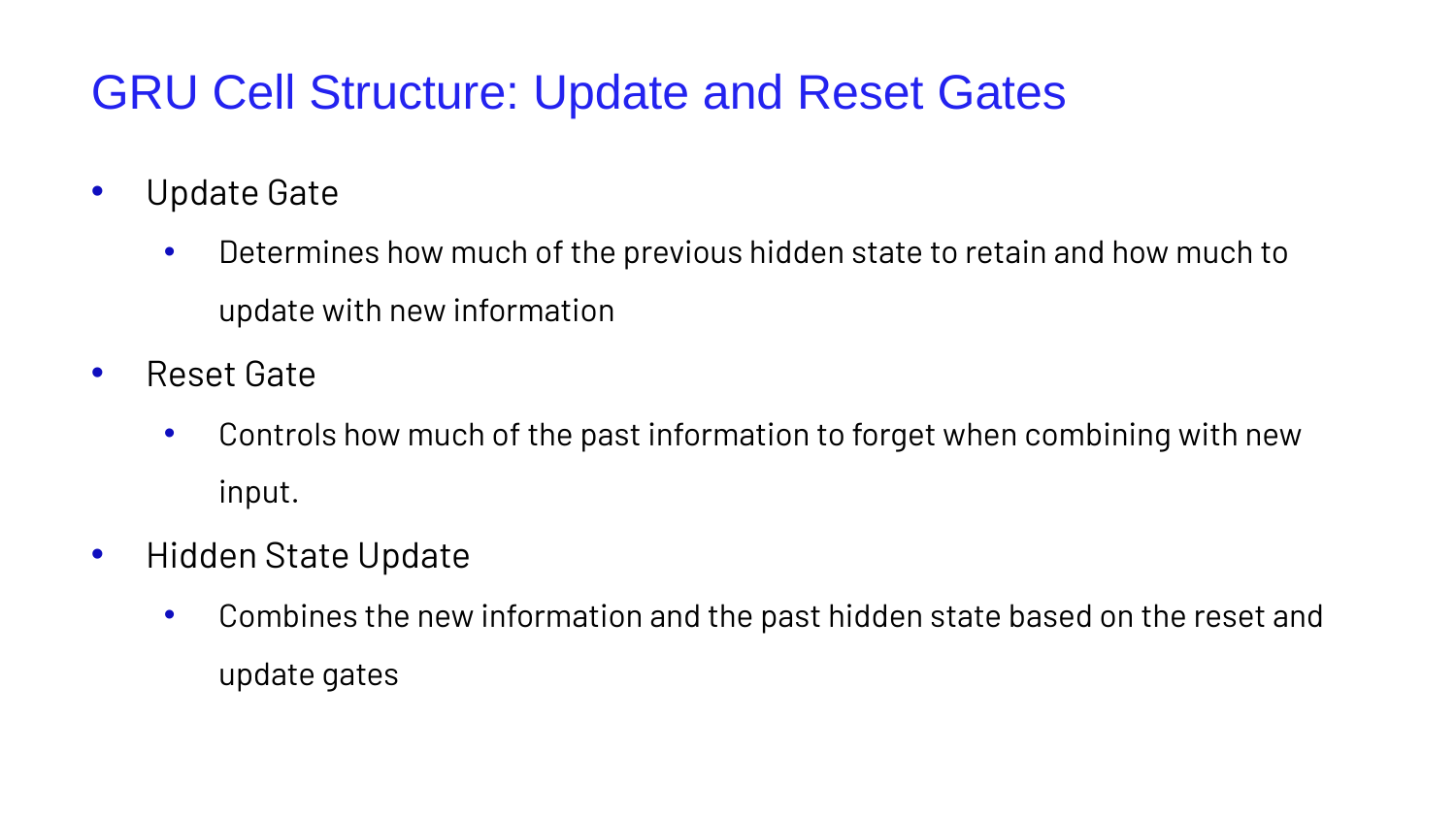

GRU Cell Structure: Update and Reset Gates
Update Gate
Determines how much of the previous hidden state to retain and how much to update with new information
Reset Gate
Controls how much of the past information to forget when combining with new input.
Hidden State Update
Combines the new information and the past hidden state based on the reset and update gates